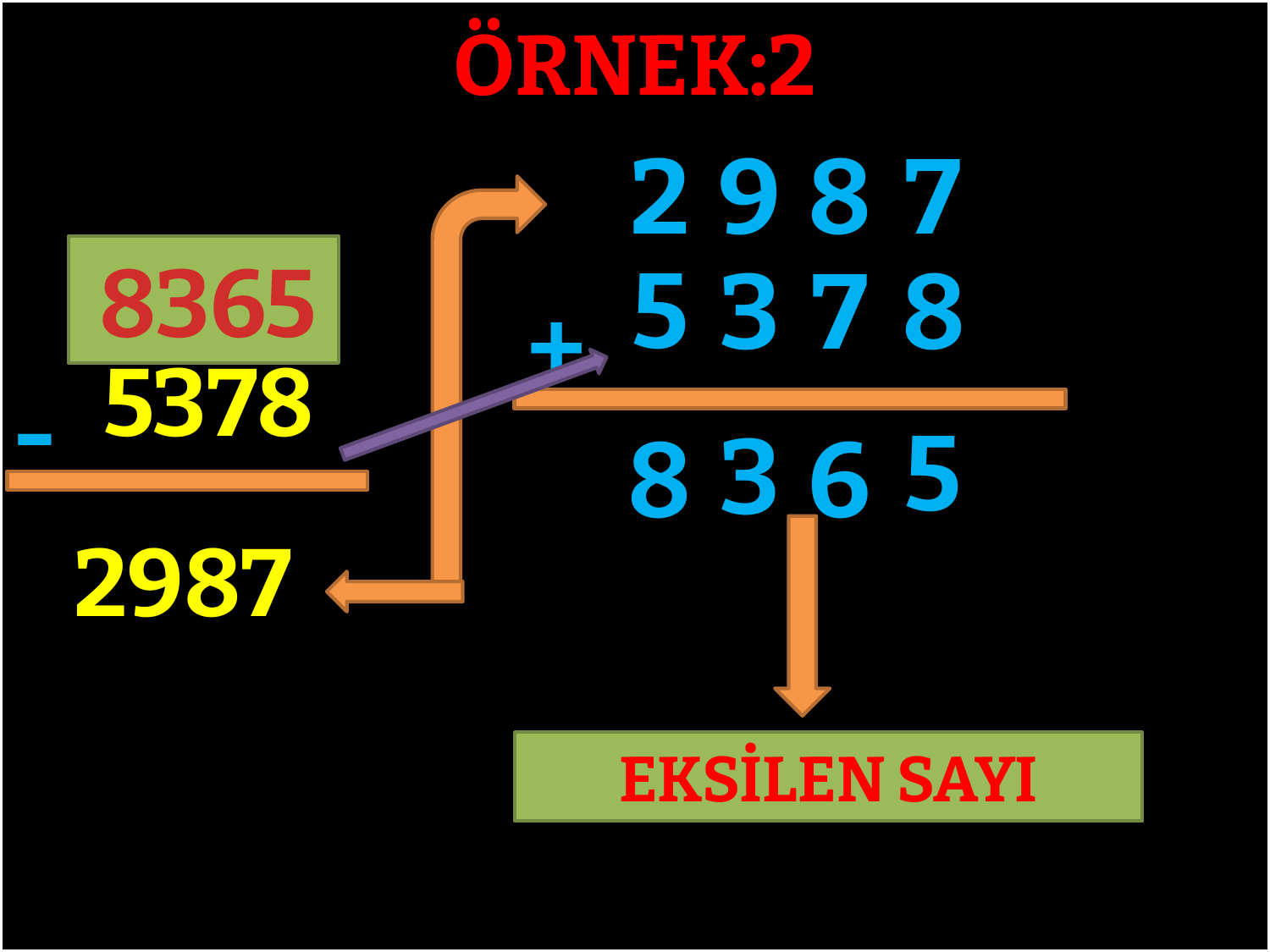

ÖRNEK:2
2
9
8
7

8365

5
3
7
8
+
#
5378
-

5
3
8
6

2987

EKSİLEN SAYI